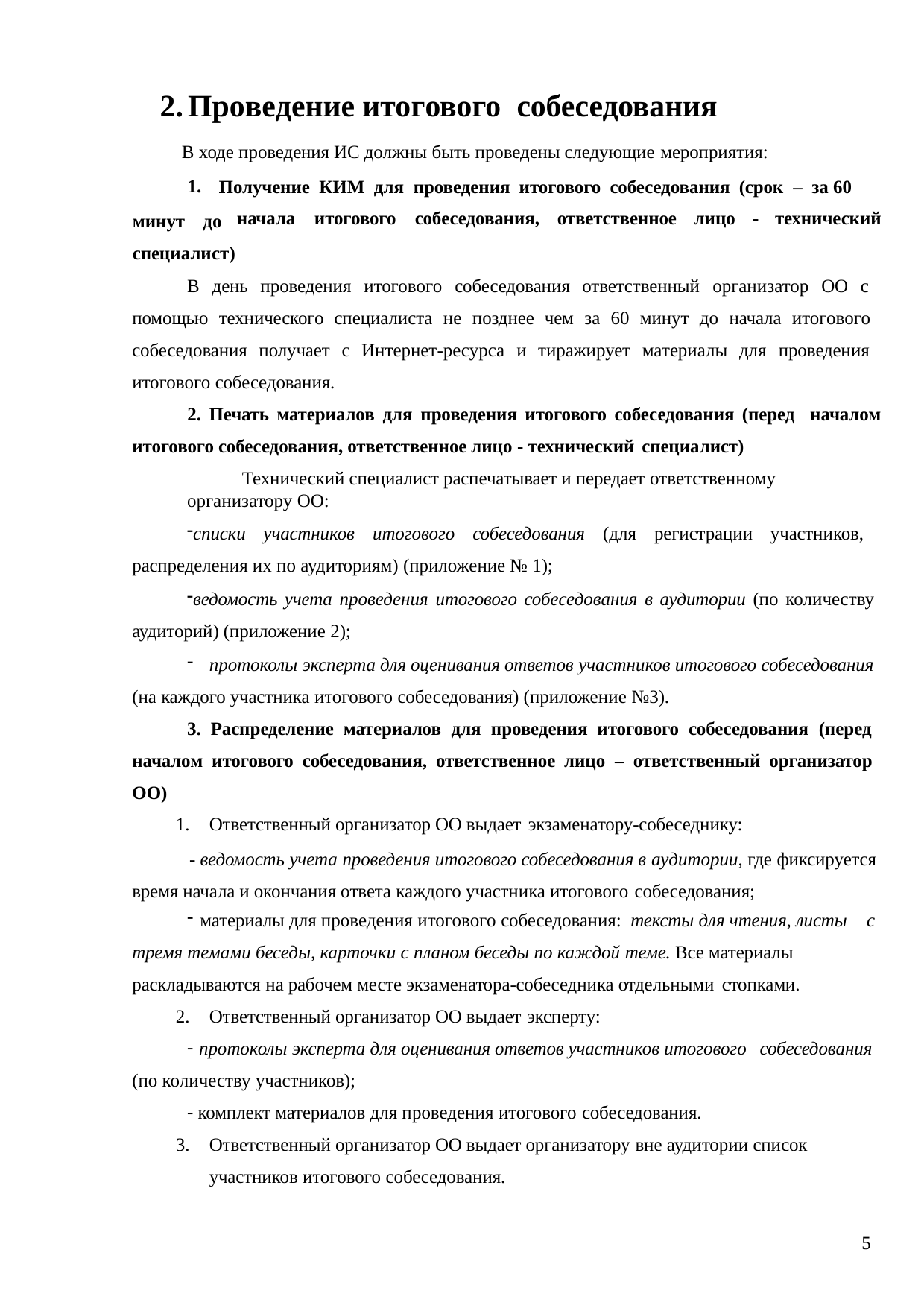

2.	Проведение итогового  собеседования
           В ходе проведения ИС должны быть проведены следующие мероприятия:
1.
минут	до  специалист)
Получение  КИМ  для  проведения  итогового  собеседования  (срок  –  за 60
начала	итогового	собеседования,	ответственное	лицо	-	технический
В день проведения итогового собеседования ответственный организатор ОО с  помощью технического специалиста не позднее чем за 60 минут до начала итогового  собеседования получает с Интернет-ресурса и тиражирует материалы для проведения  итогового собеседования.
2. Печать материалов для проведения итогового собеседования (перед  началом итогового собеседования, ответственное лицо - технический специалист)
Технический специалист распечатывает и передает ответственному организатору ОО:
списки участников итогового собеседования (для регистрации участников,  распределения их по аудиториям) (приложение № 1);
ведомость учета проведения итогового собеседования в аудитории (по количеству  аудиторий) (приложение 2);
протоколы эксперта для оценивания ответов участников итогового собеседования
(на каждого участника итогового собеседования) (приложение №3).
3. Распределение материалов для проведения итогового собеседования (перед  началом итогового собеседования, ответственное лицо – ответственный организатор  ОО)
Ответственный организатор ОО выдает экзаменатору-собеседнику:
            - ведомость учета проведения итогового собеседования в аудитории, где фиксируется  время начала и окончания ответа каждого участника итогового собеседования;
материалы для проведения итогового собеседования:  тексты для чтения, листы    с
тремя темами беседы, карточки с планом беседы по каждой теме. Все материалы  раскладываются на рабочем месте экзаменатора-собеседника отдельными стопками.
Ответственный организатор ОО выдает эксперту:
протоколы эксперта для оценивания ответов участников итогового  собеседования
(по количеству участников);
комплект материалов для проведения итогового собеседования.
Ответственный организатор ОО выдает организатору вне аудитории список  участников итогового собеседования.
5